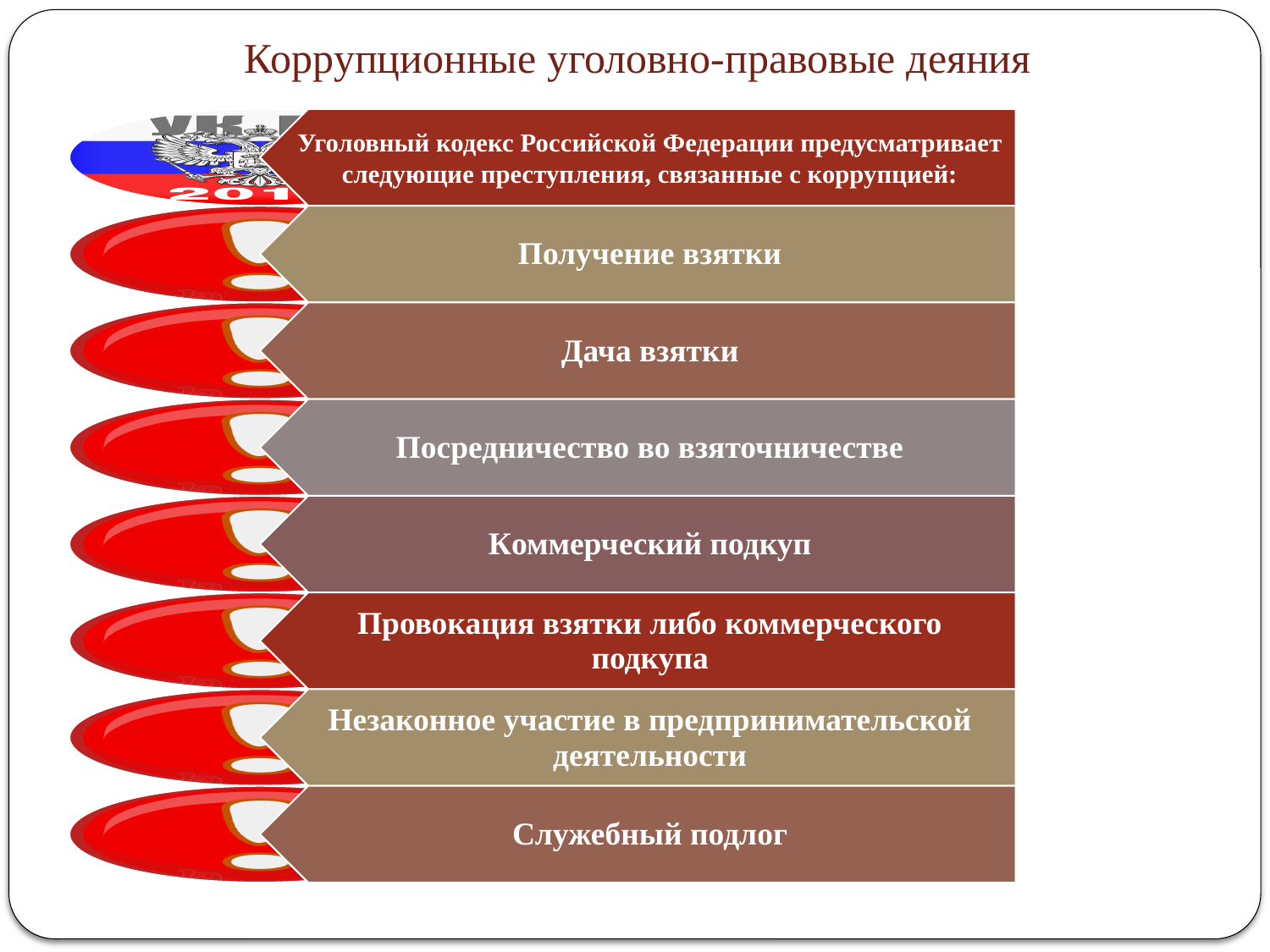

# Коррупционные уголовно-правовые деяния
Уголовный кодекс Российской Федерации предусматривает следующие преступления, связанные с коррупцией:
Получение взятки
Дача взятки
Посредничество во взяточничестве
Коммерческий подкуп
Провокация взятки либо коммерческого подкупа
Незаконное участие в предпринимательской деятельности
Служебный подлог